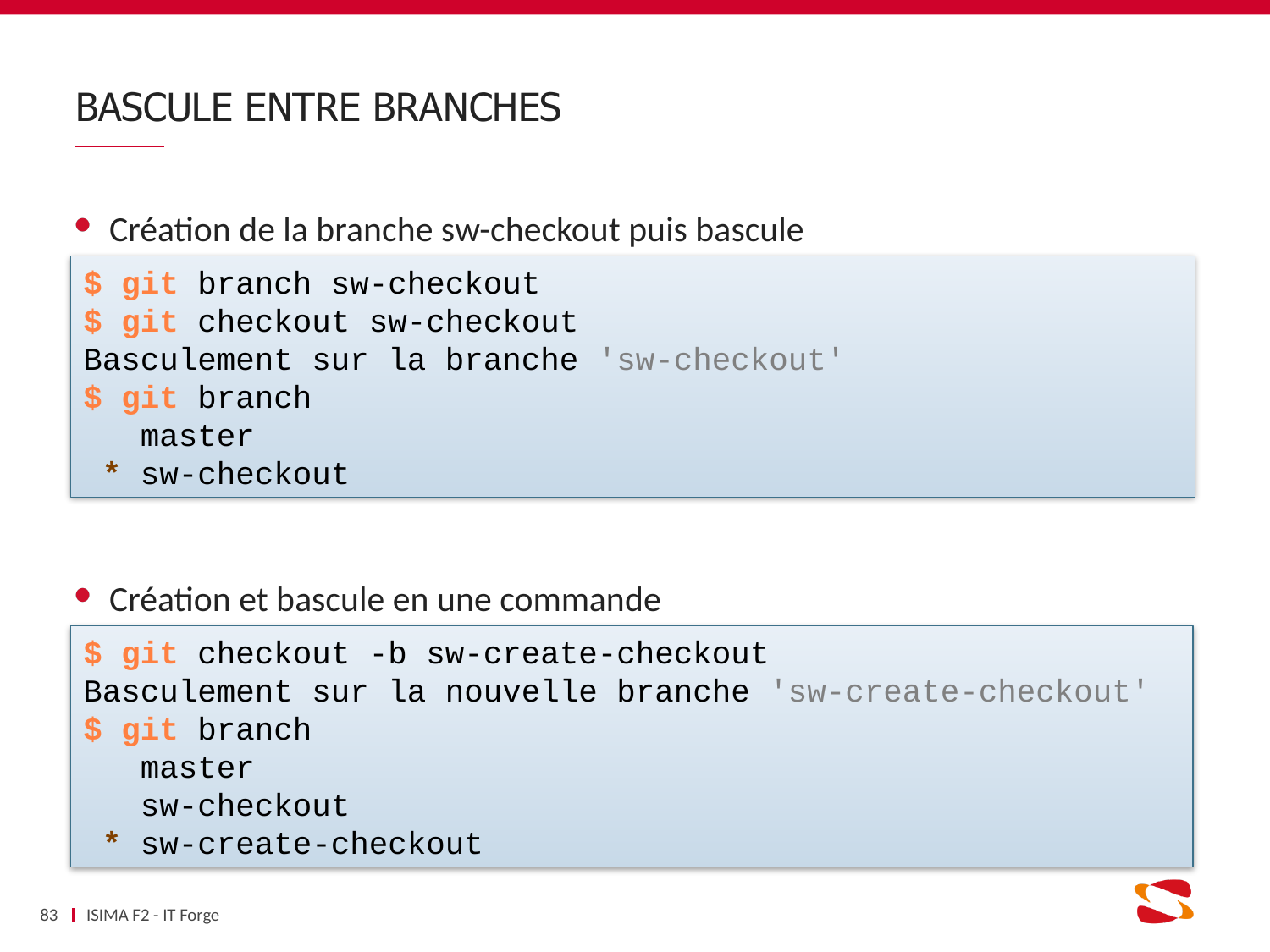

# Bascule entre branches
Création de la branche sw-checkout puis bascule

Création et bascule en une commande
$ git branch sw-checkout
$ git checkout sw-checkout
Basculement sur la branche 'sw-checkout'
$ git branch
   master
 * sw-checkout
$ git checkout -b sw-create-checkout
Basculement sur la nouvelle branche 'sw-create-checkout' $ git branch
   master
   sw-checkout
 * sw-create-checkout
83
ISIMA F2 - IT Forge